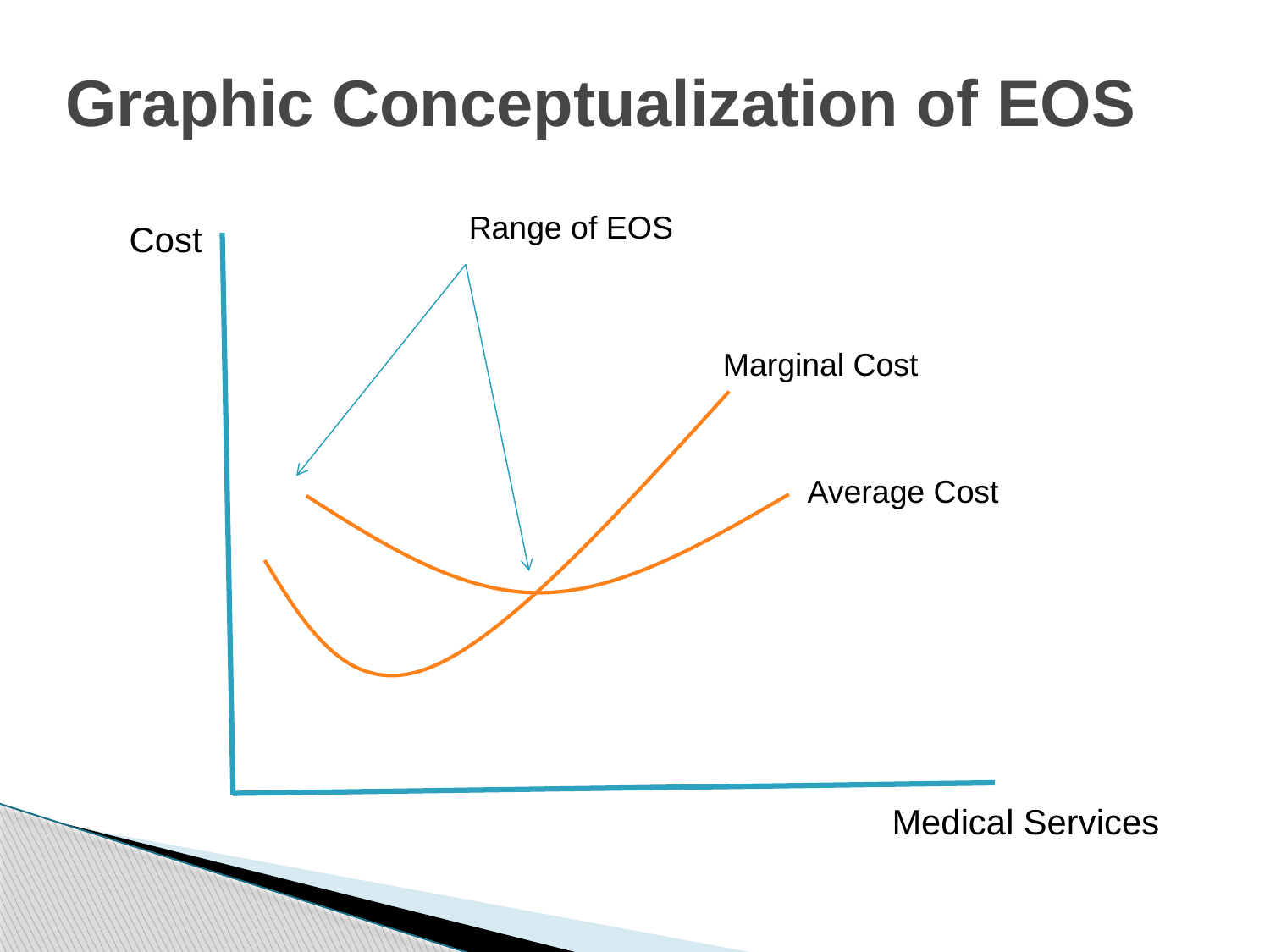

# Graphic Conceptualization of EOS
Range of EOS
Cost
Marginal Cost

Average Cost

Medical Services